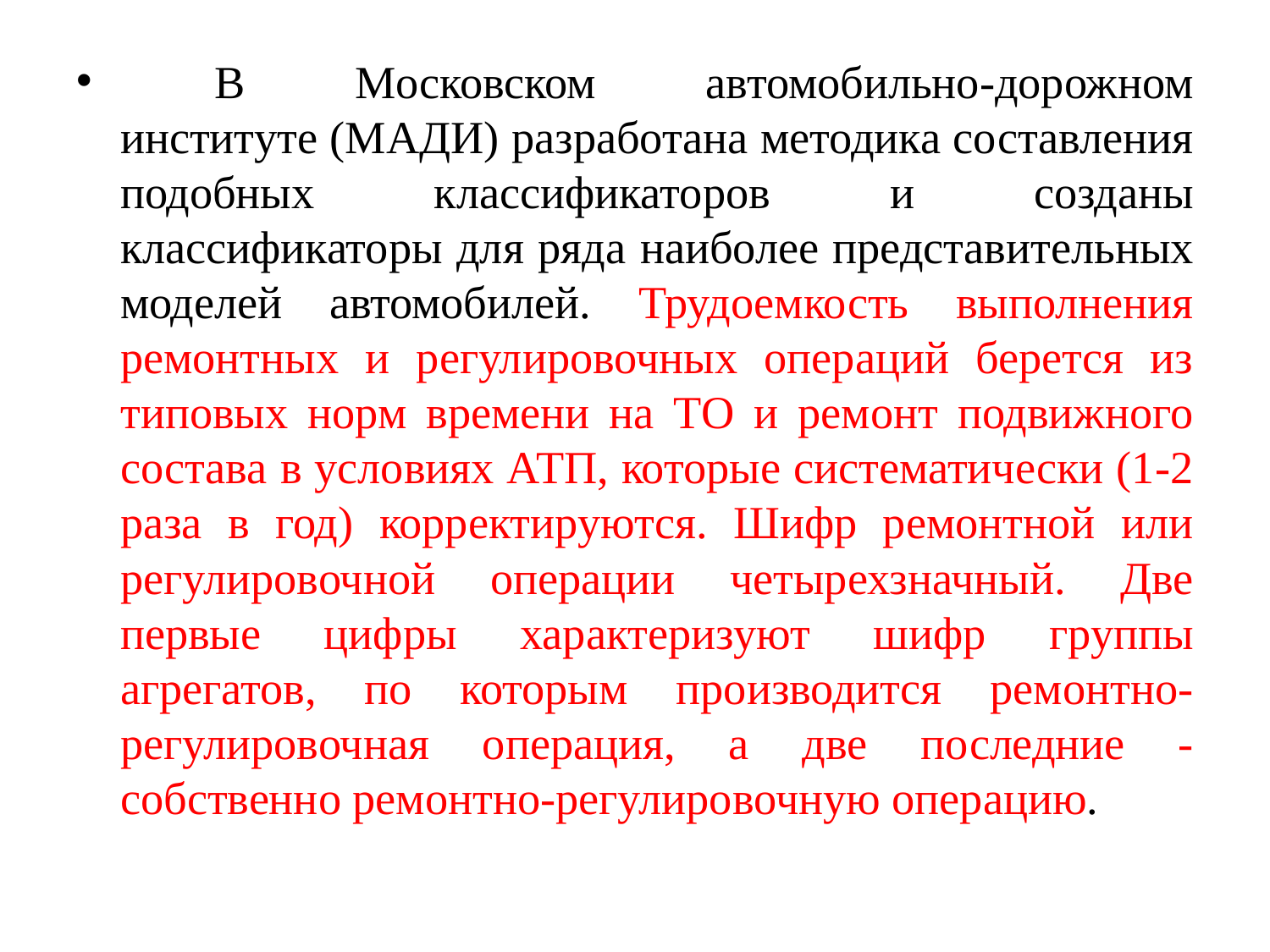

В Московском автомобильно-дорожном институте (МАДИ) разработана методика составления подобных классификаторов и созданы классификаторы для ряда наиболее представительных моделей автомобилей. Трудоемкость выполнения ремонтных и регулировочных операций берется из типовых норм времени на ТО и ремонт подвижного состава в условиях АТП, которые систематически (1-2 раза в год) корректируются. Шифр ремонтной или регулировочной операции четырехзначный. Две первые цифры характеризуют шифр группы агрегатов, по которым производится ремонтно-регулировочная операция, а две последние - собственно ремонтно-регулировочную операцию.